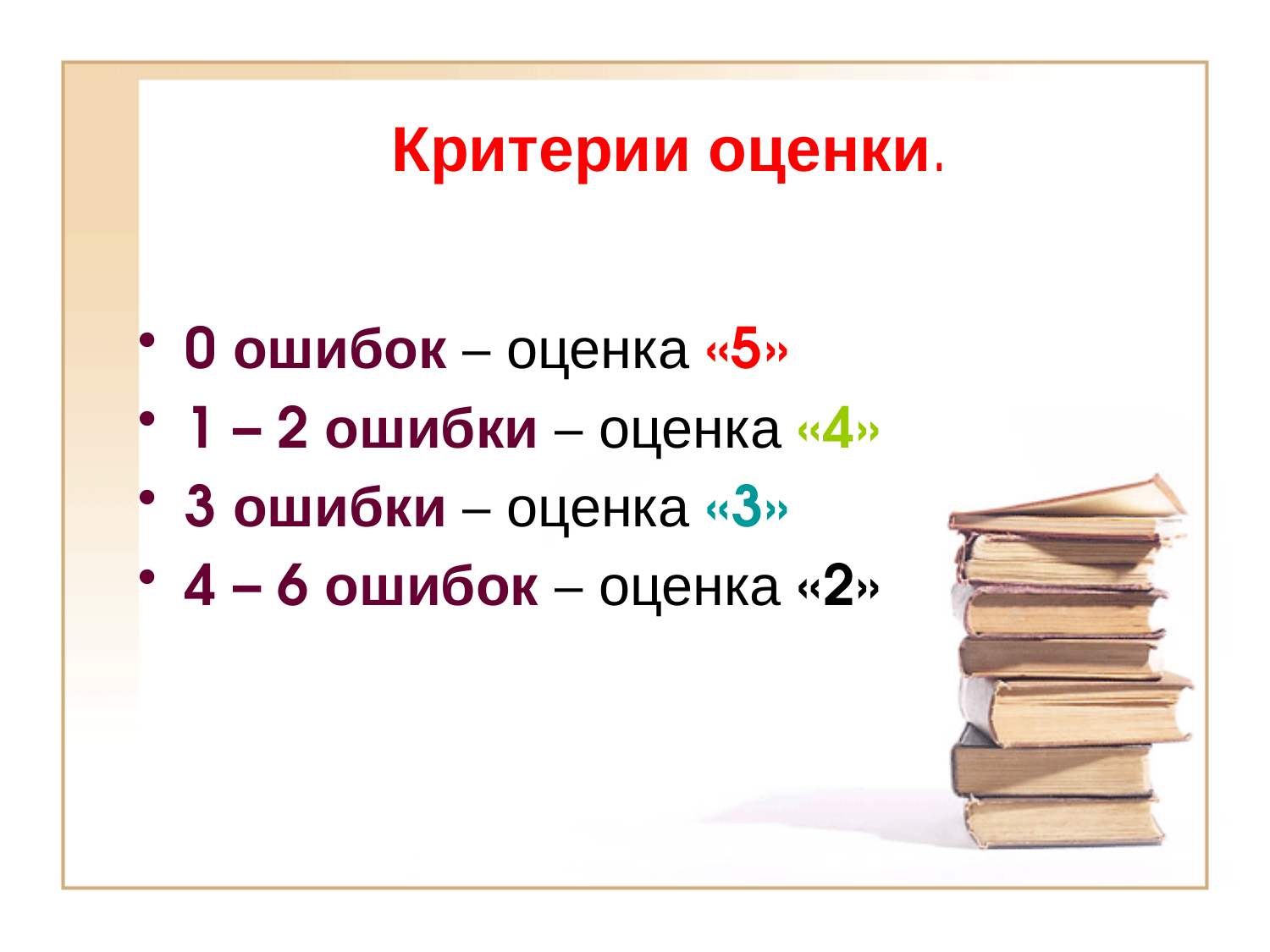

# Критерии оценки.
0 ошибок – оценка «5»
1 – 2 ошибки – оценка «4»
3 ошибки – оценка «3»
4 – 6 ошибок – оценка «2»